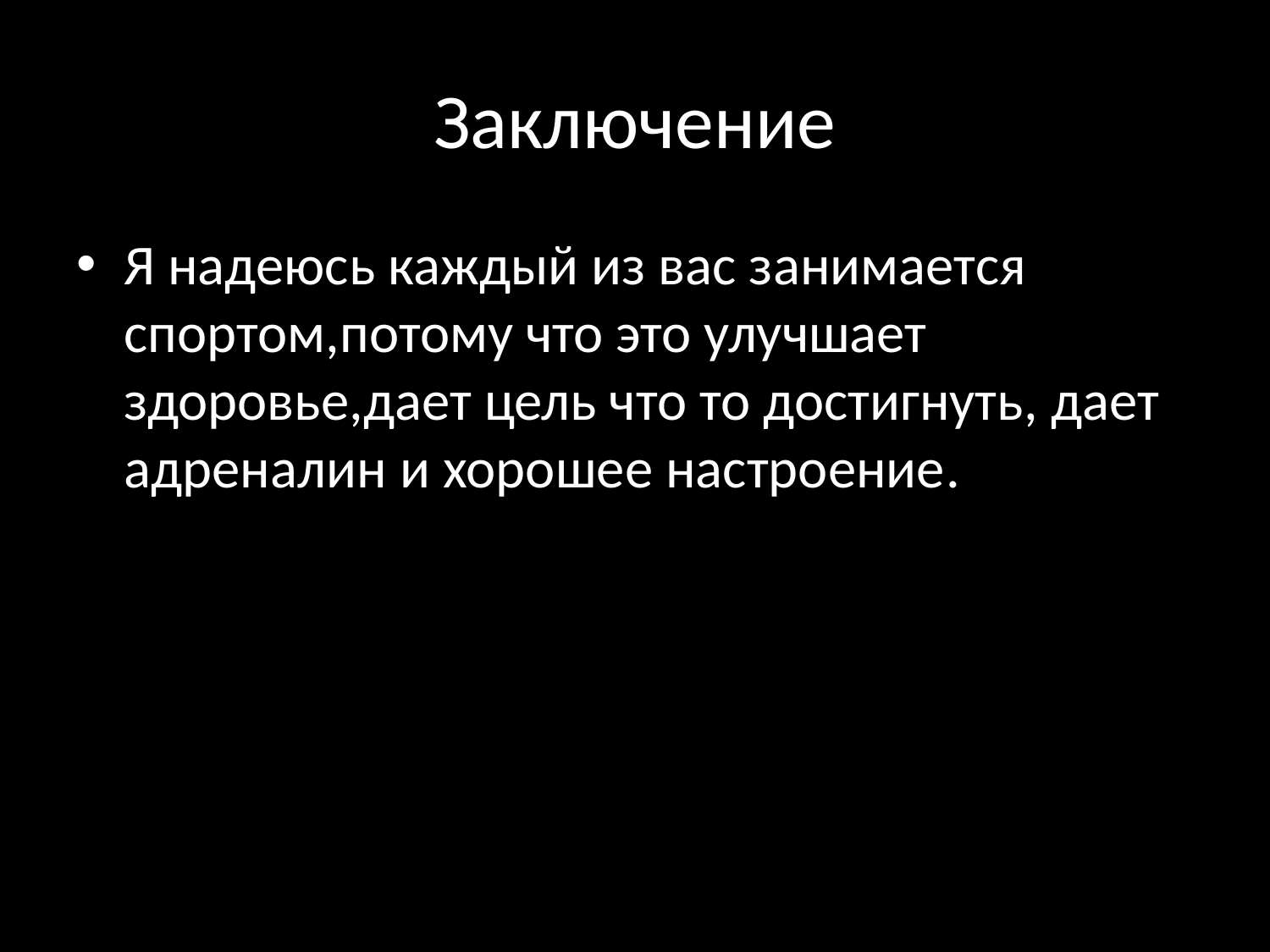

# Заключение
Я надеюсь каждый из вас занимается спортом,потому что это улучшает здоровье,дает цель что то достигнуть, дает адреналин и хорошее настроение.